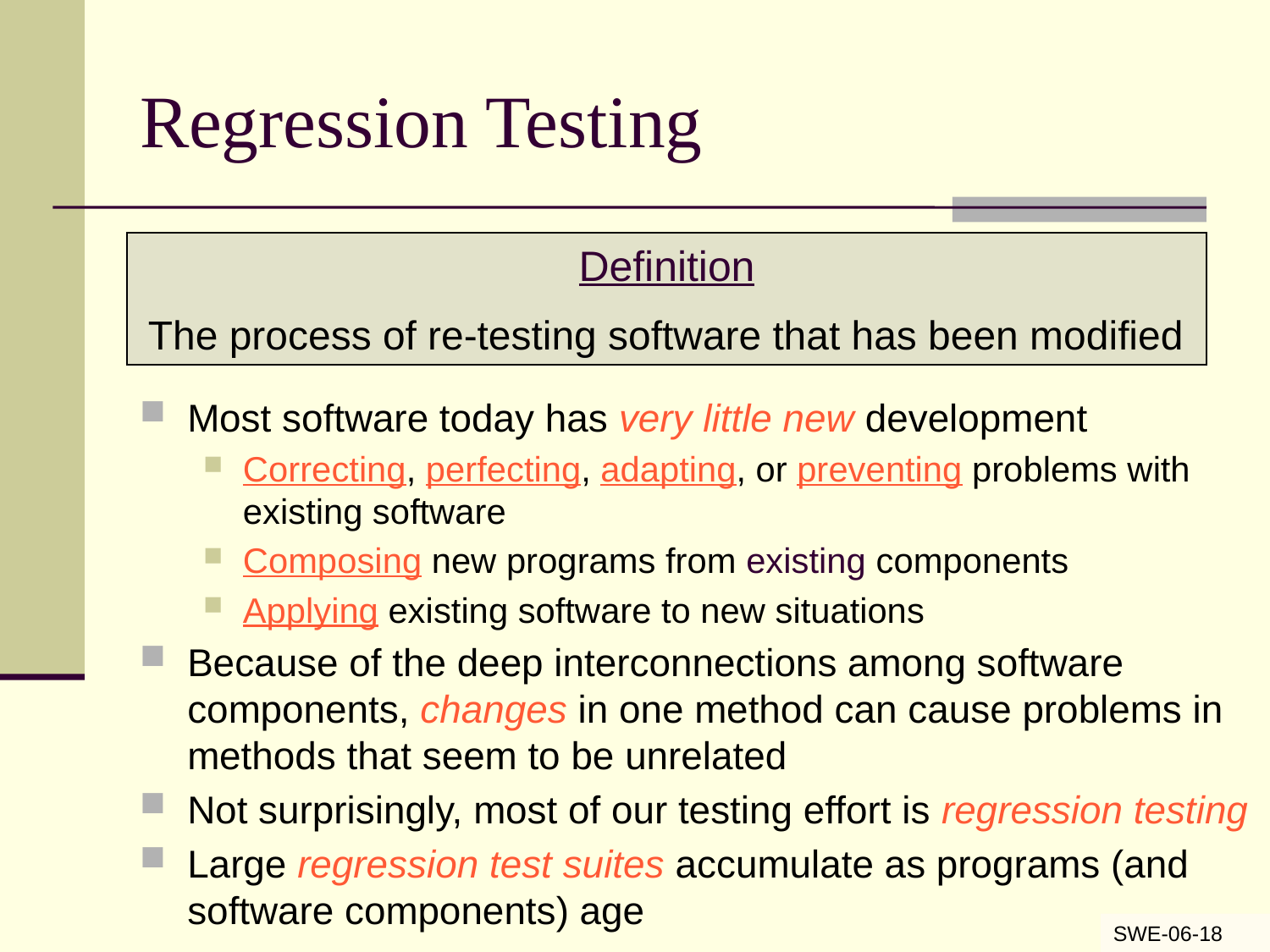

# Regression Testing
Definition
The process of re-testing software that has been modified
Most software today has very little new development
Correcting, perfecting, adapting, or preventing problems with existing software
Composing new programs from existing components
Applying existing software to new situations
Because of the deep interconnections among software components, changes in one method can cause problems in methods that seem to be unrelated
Not surprisingly, most of our testing effort is regression testing
Large regression test suites accumulate as programs (and software components) age